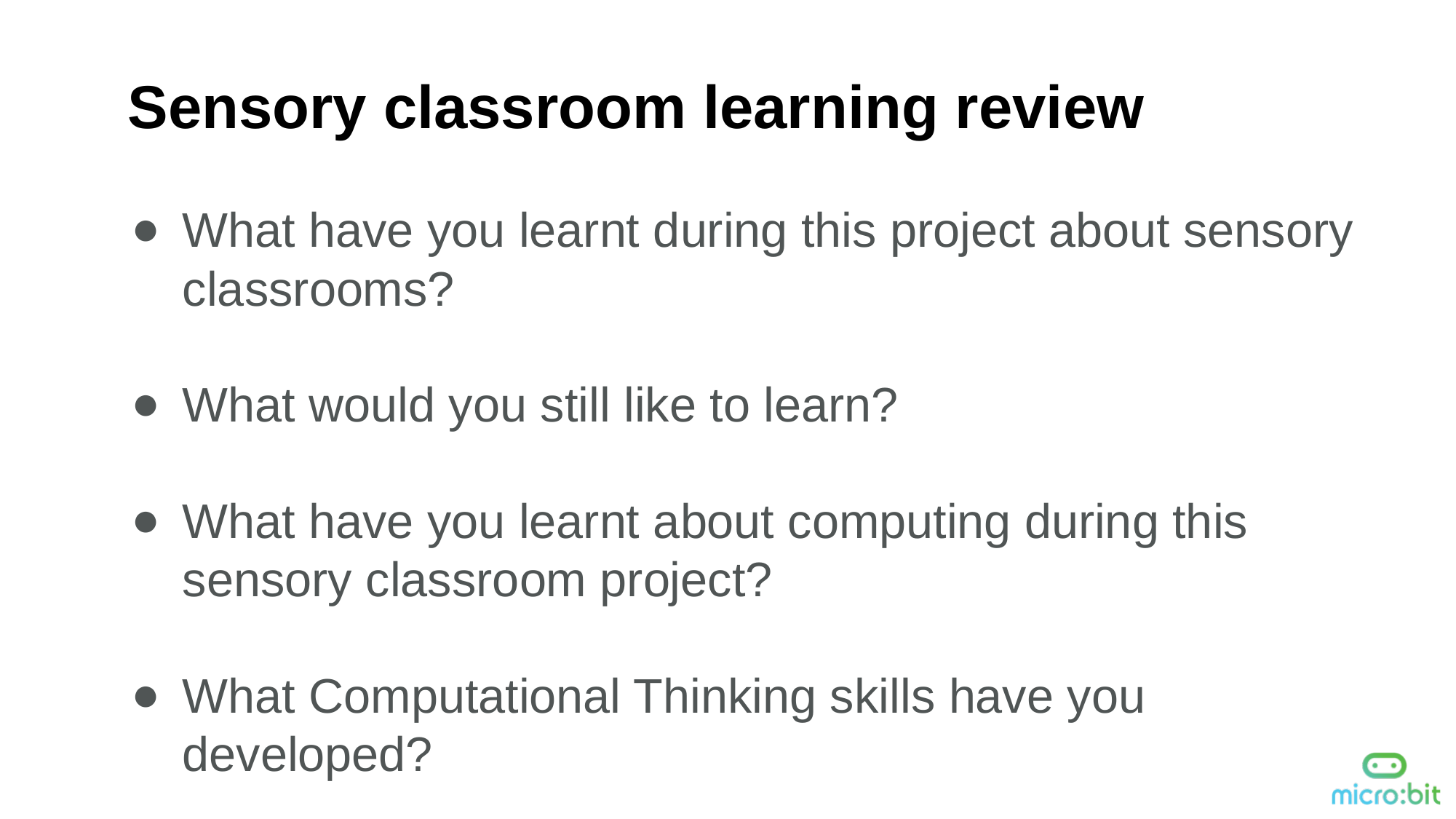

Sensory classroom learning review

What have you learnt during this project about sensory classrooms?

What would you still like to learn?

What have you learnt about computing during this sensory classroom project?

What Computational Thinking skills have you developed?